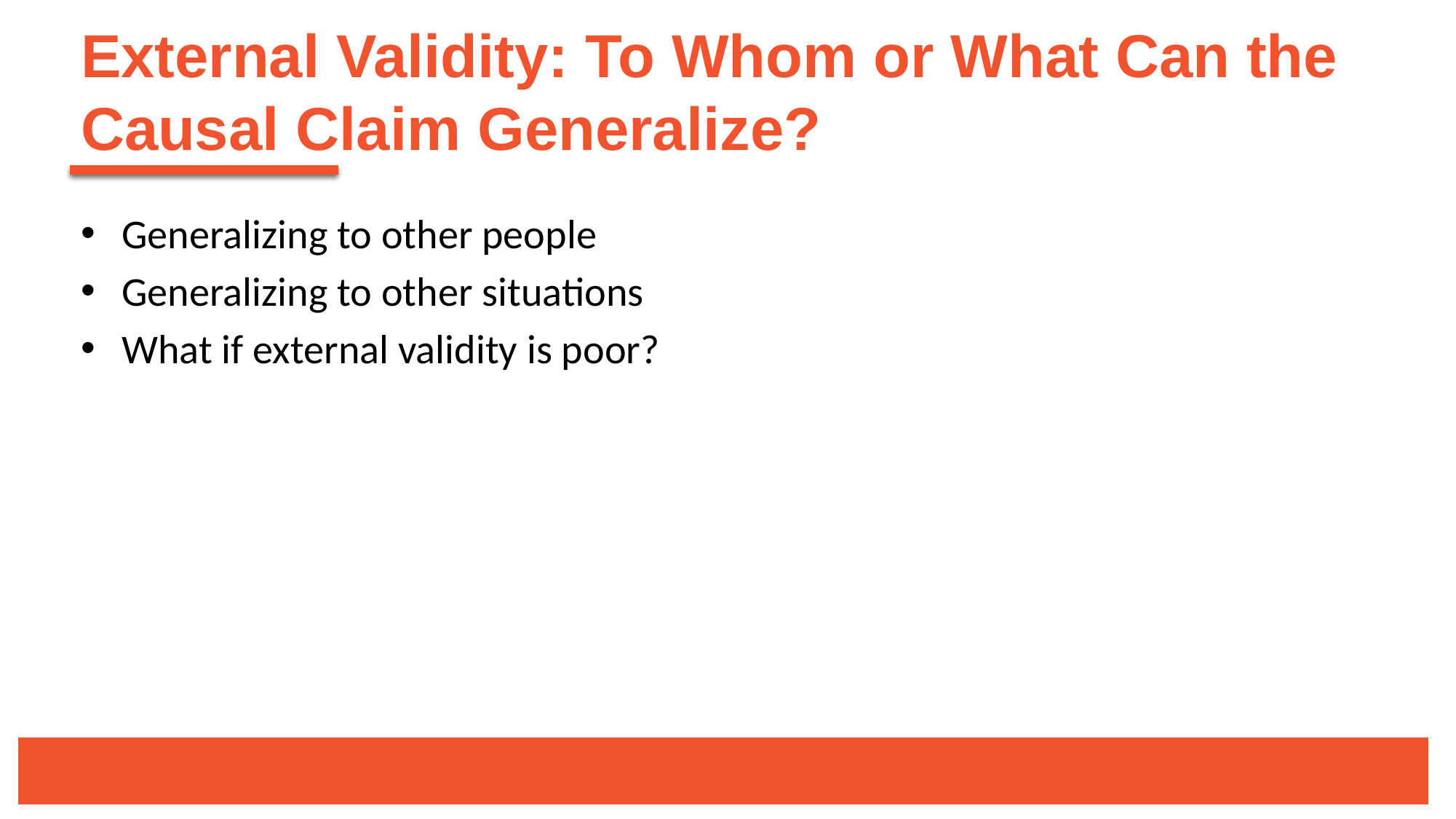

# External Validity: To Whom or What Can the Causal Claim Generalize?
Generalizing to other people
Generalizing to other situations
What if external validity is poor?